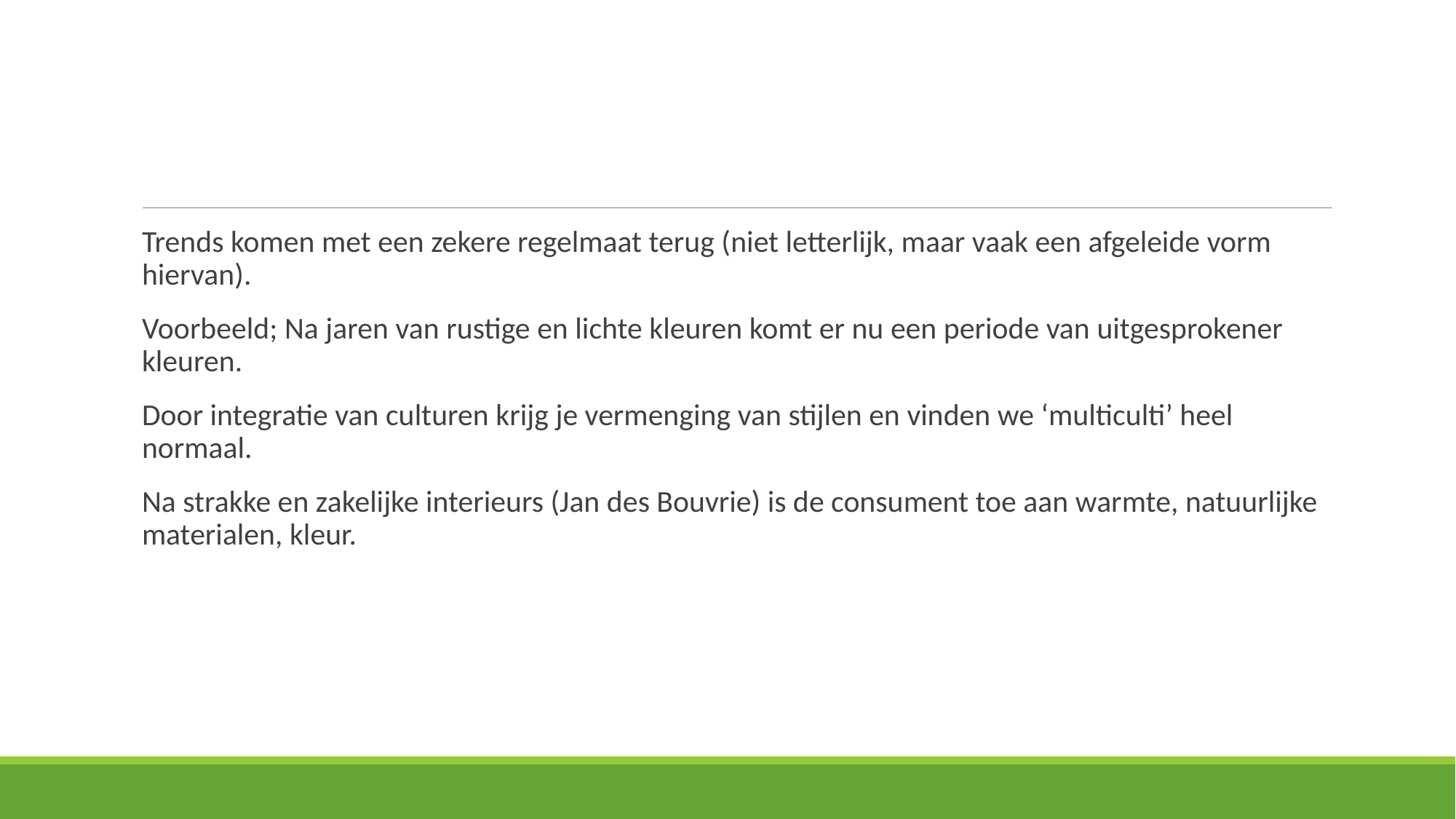

#
Trends komen met een zekere regelmaat terug (niet letterlijk, maar vaak een afgeleide vorm hiervan).
Voorbeeld; Na jaren van rustige en lichte kleuren komt er nu een periode van uitgesprokener kleuren.
Door integratie van culturen krijg je vermenging van stijlen en vinden we ‘multiculti’ heel normaal.
Na strakke en zakelijke interieurs (Jan des Bouvrie) is de consument toe aan warmte, natuurlijke materialen, kleur.